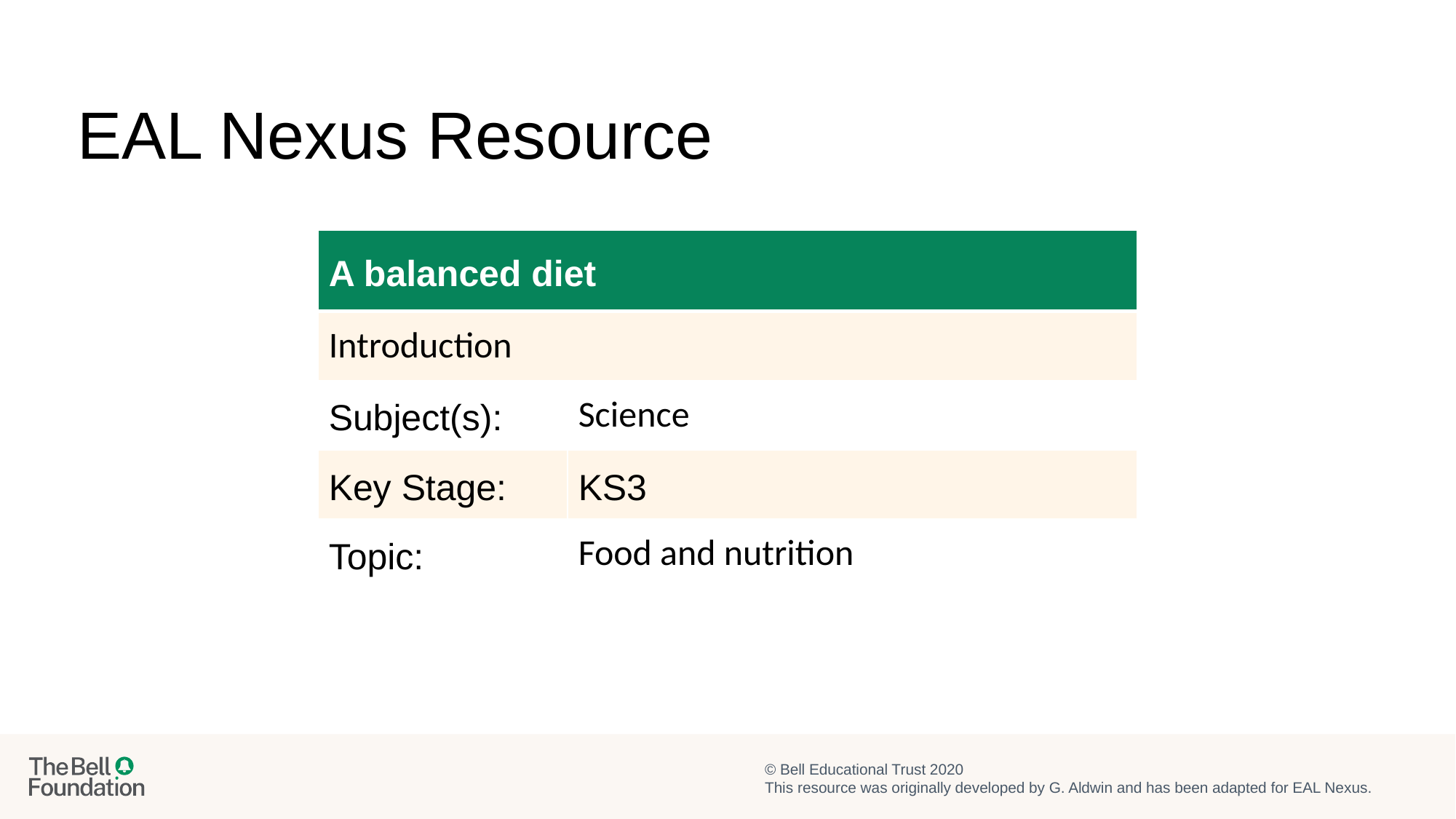

EAL Nexus Resource
| A balanced diet |  |
| --- | --- |
| Introduction |  |
| Subject(s): | Science |
| Key Stage: | KS3 |
| Topic: | Food and nutrition |